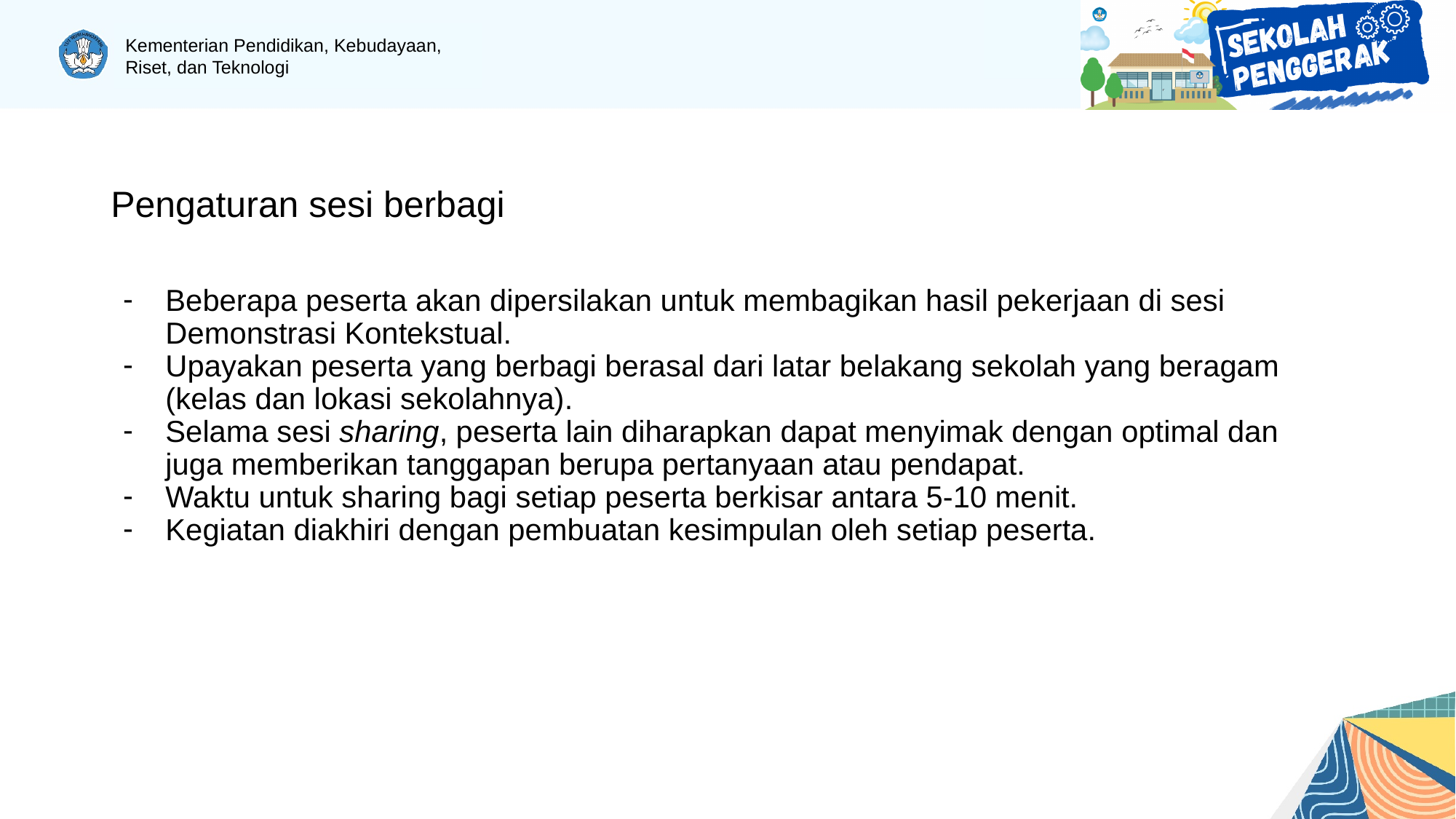

# Pengaturan sesi berbagi
Beberapa peserta akan dipersilakan untuk membagikan hasil pekerjaan di sesi Demonstrasi Kontekstual.
Upayakan peserta yang berbagi berasal dari latar belakang sekolah yang beragam (kelas dan lokasi sekolahnya).
Selama sesi sharing, peserta lain diharapkan dapat menyimak dengan optimal dan juga memberikan tanggapan berupa pertanyaan atau pendapat.
Waktu untuk sharing bagi setiap peserta berkisar antara 5-10 menit.
Kegiatan diakhiri dengan pembuatan kesimpulan oleh setiap peserta.